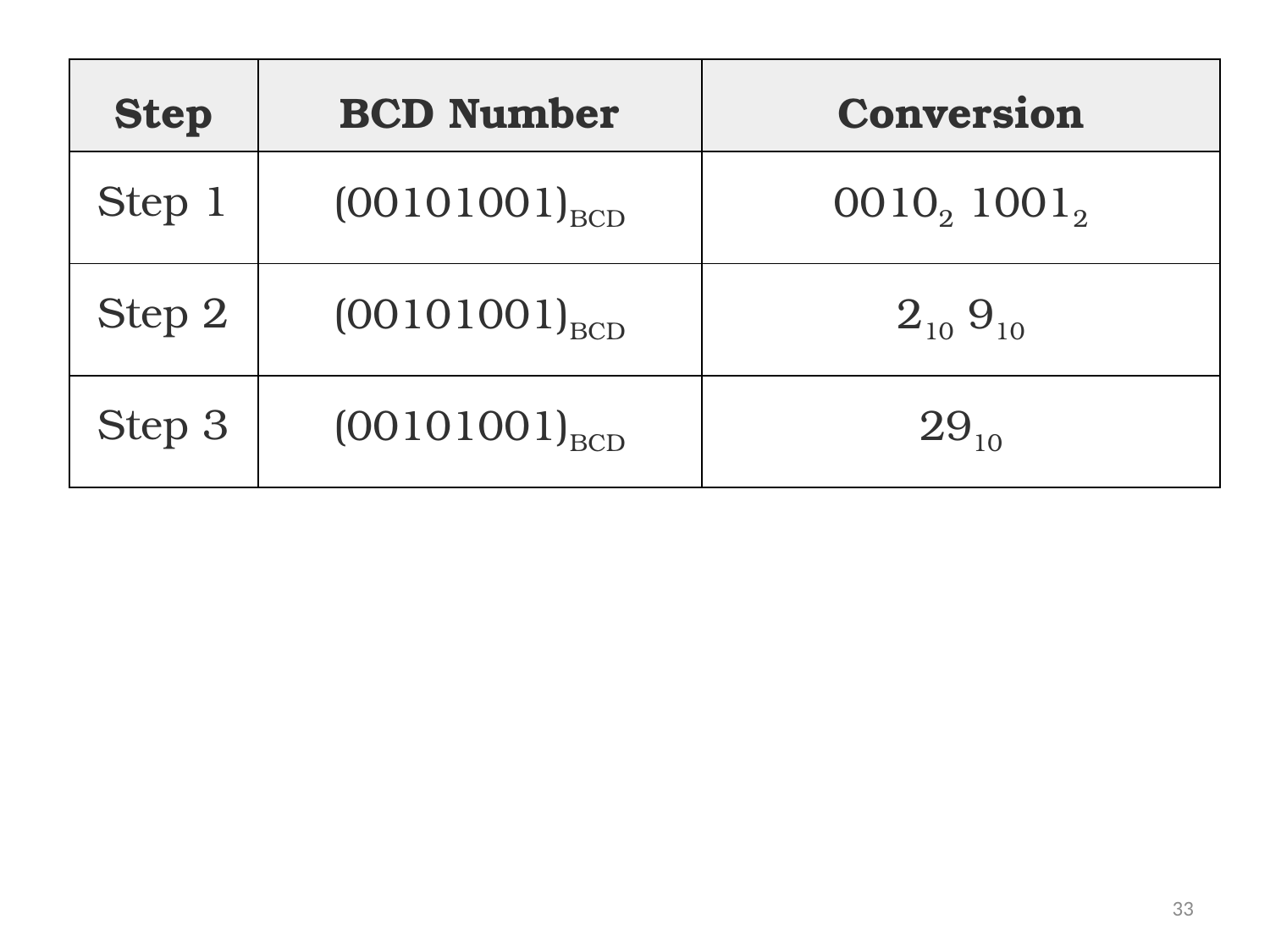

| Step | BCD Number | Conversion |
| --- | --- | --- |
| Step 1 | (00101001)BCD | 00102 10012 |
| Step 2 | (00101001)BCD | 210 910 |
| Step 3 | (00101001)BCD | 2910 |
33